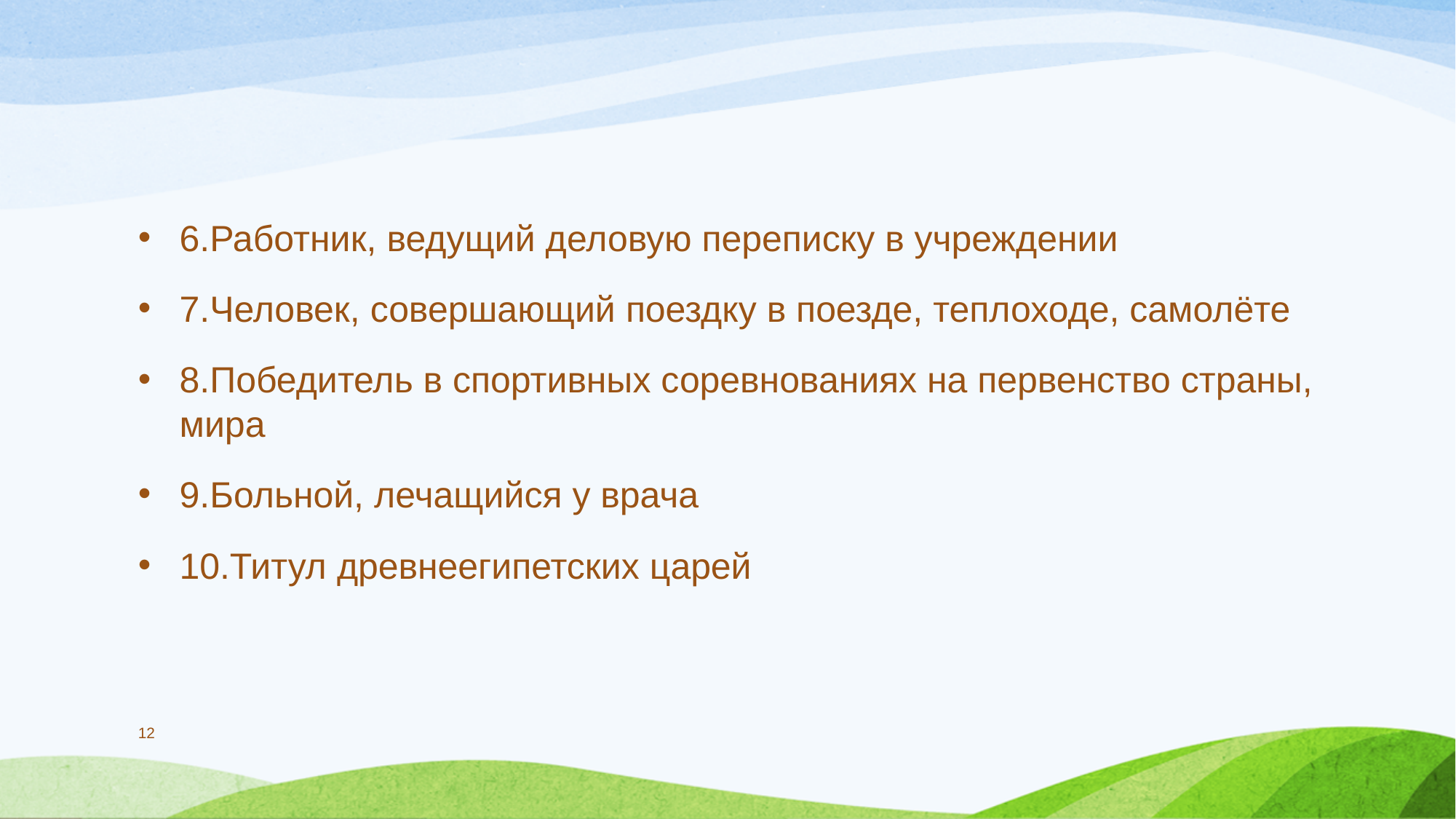

#
6.Работник, ведущий деловую переписку в учреждении
7.Человек, совершающий поездку в поезде, теплоходе, самолёте
8.Победитель в спортивных соревнованиях на первенство страны, мира
9.Больной, лечащийся у врача
10.Титул древнеегипетских царей

12